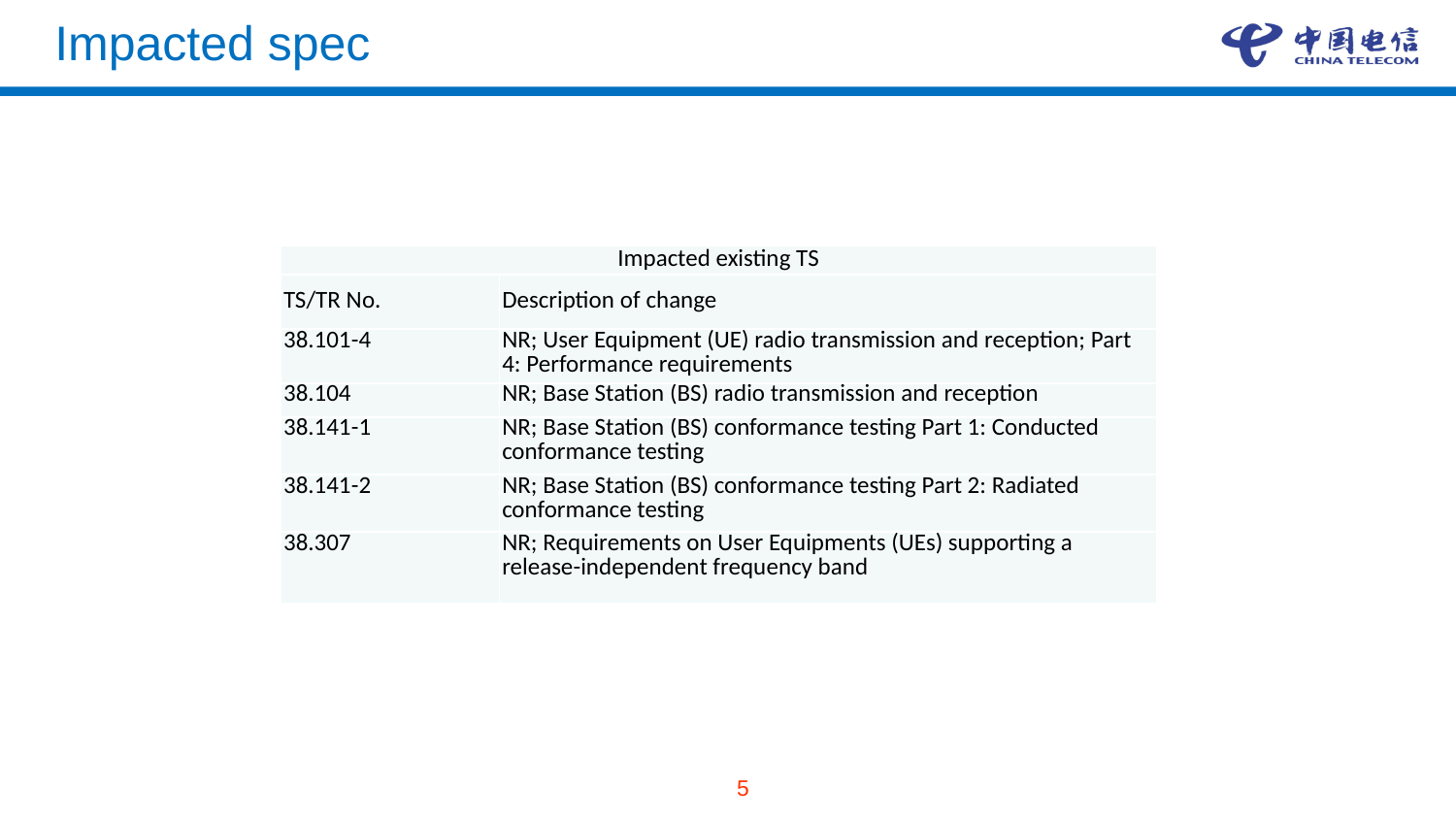

# Impacted spec
| Impacted existing TS |  |
| --- | --- |
| TS/TR No. | Description of change |
| 38.101-4 | NR; User Equipment (UE) radio transmission and reception; Part 4: Performance requirements |
| 38.104 | NR; Base Station (BS) radio transmission and reception |
| 38.141-1 | NR; Base Station (BS) conformance testing Part 1: Conducted conformance testing |
| 38.141-2 | NR; Base Station (BS) conformance testing Part 2: Radiated conformance testing |
| 38.307 | NR; Requirements on User Equipments (UEs) supporting a release-independent frequency band |
5